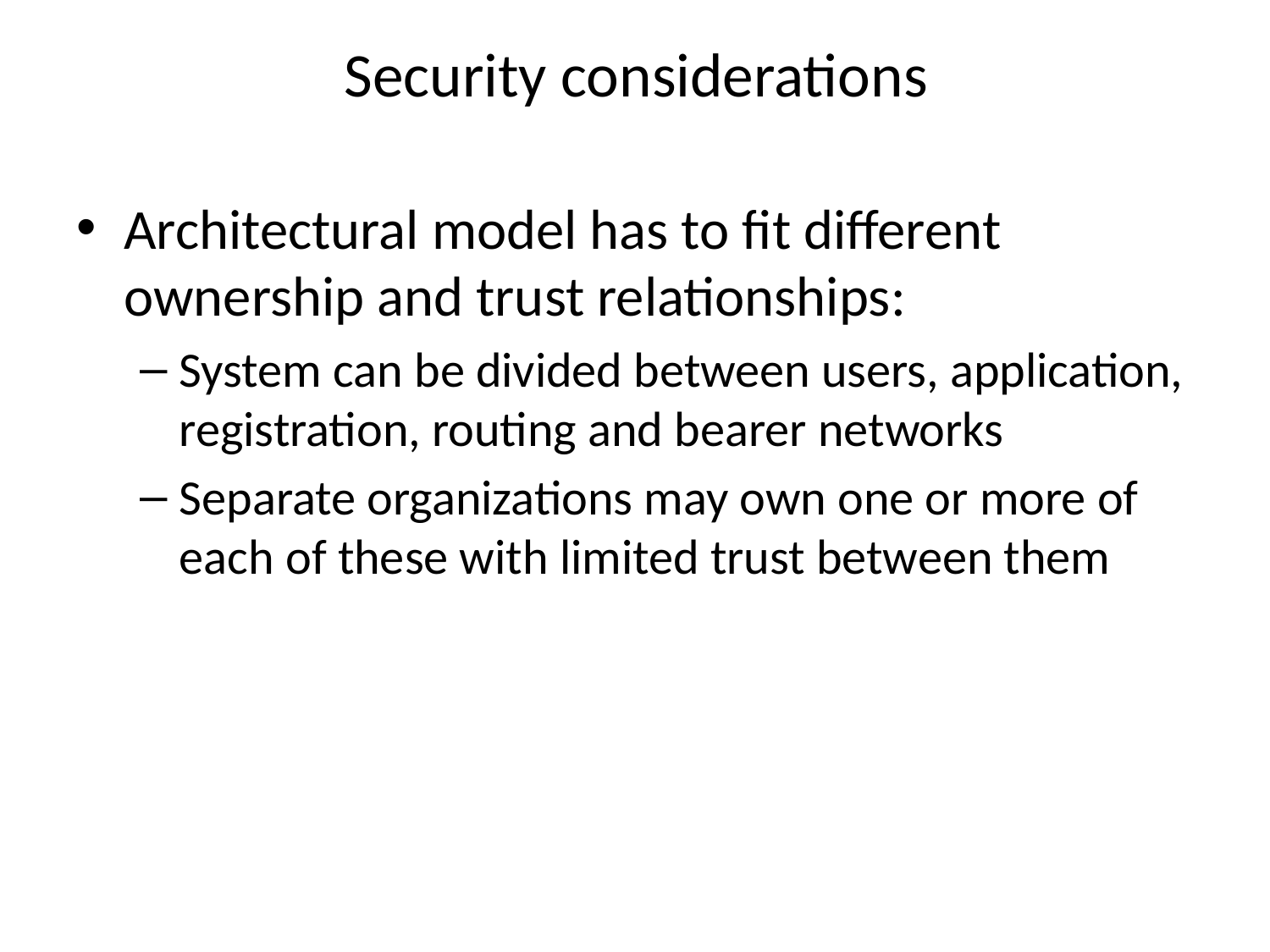

# Security considerations
Architectural model has to fit different ownership and trust relationships:
System can be divided between users, application, registration, routing and bearer networks
Separate organizations may own one or more of each of these with limited trust between them